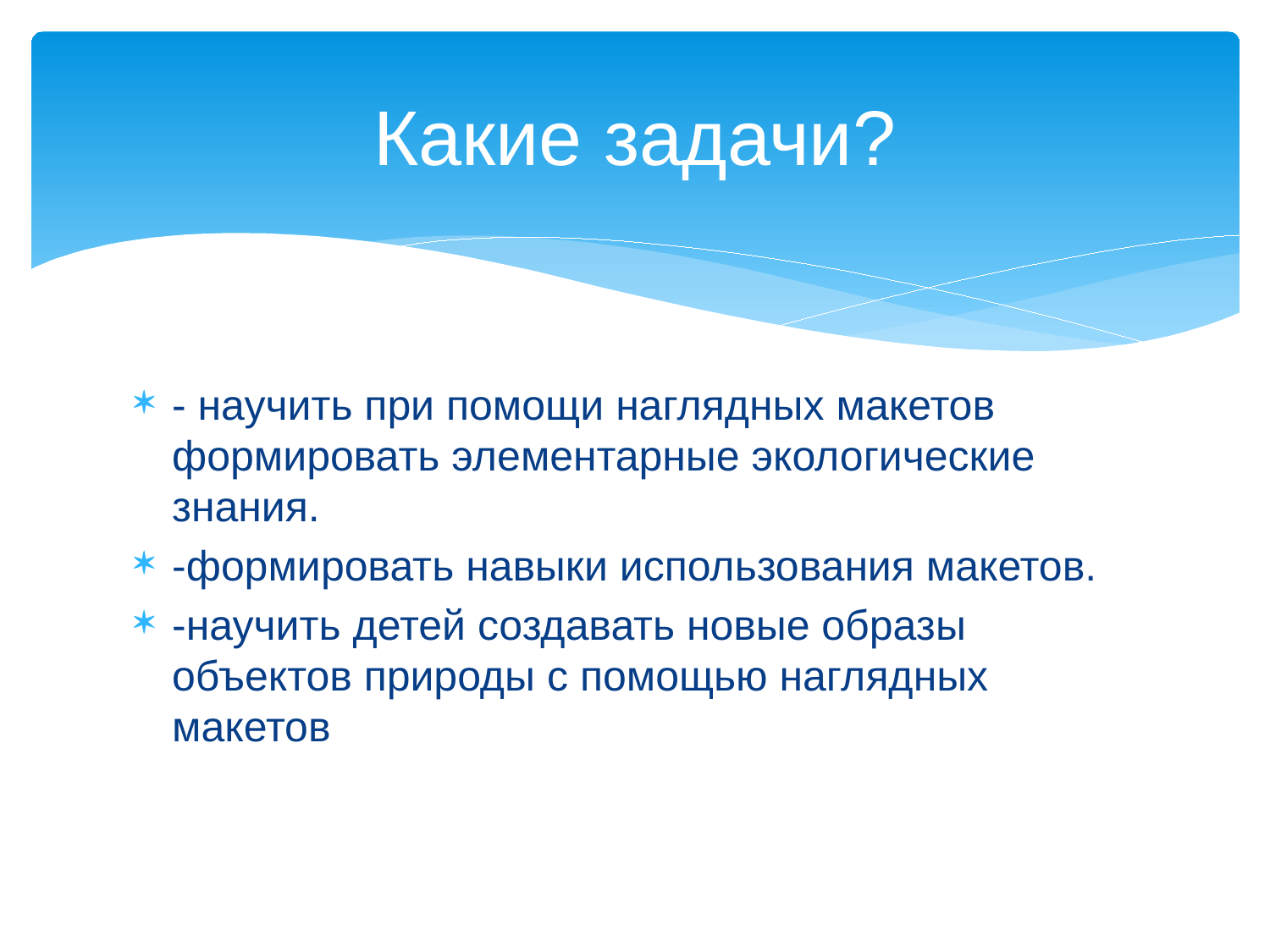

# Какие задачи?
- научить при помощи наглядных макетов формировать элементарные экологические знания.
-формировать навыки использования макетов.
-научить детей создавать новые образы объектов природы с помощью наглядных макетов